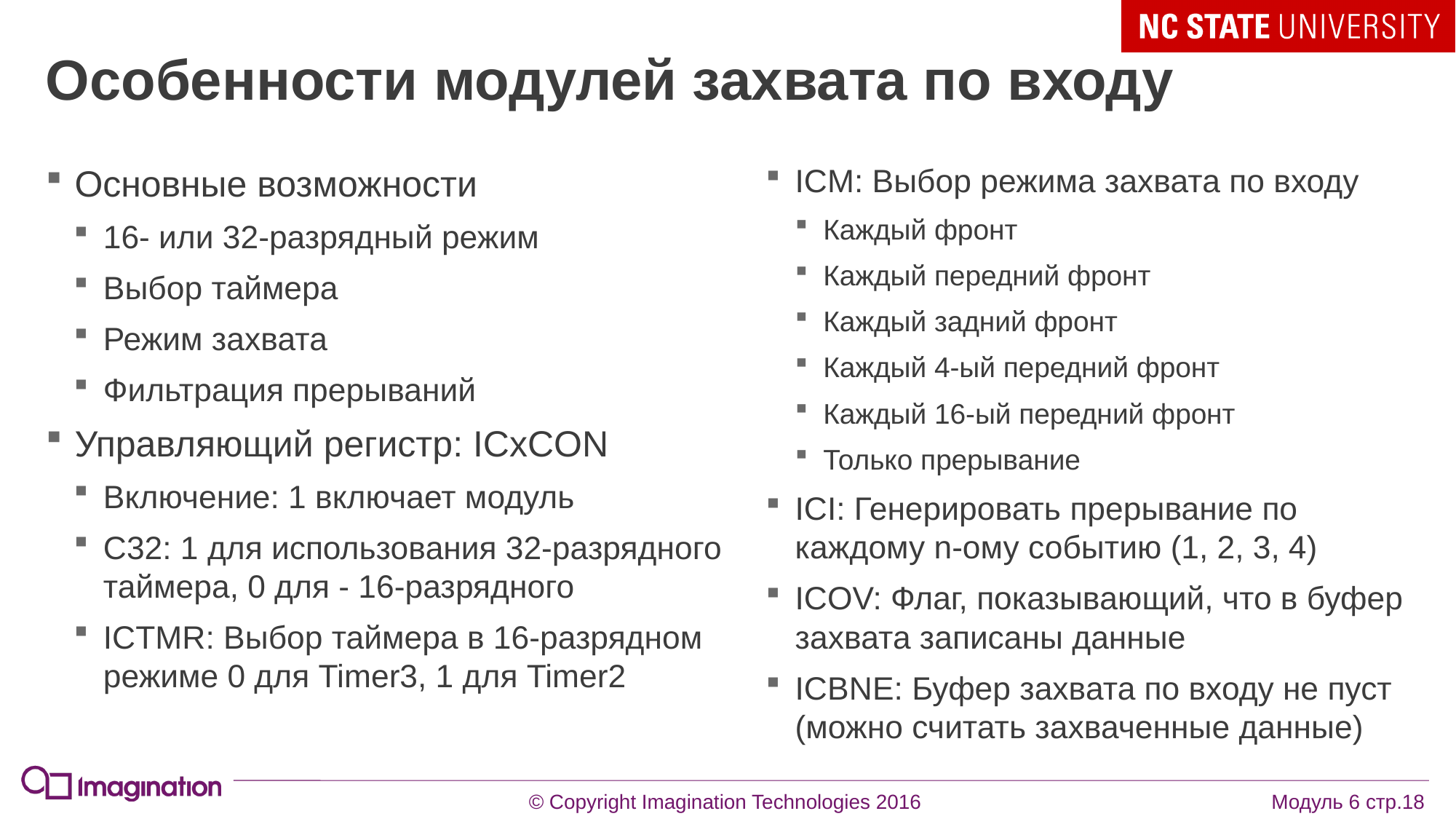

# Особенности модулей захвата по входу

Основные возможности
16- или 32-разрядный режим
Выбор таймера
Режим захвата
Фильтрация прерываний
Управляющий регистр: ICxCON
Включение: 1 включает модуль
C32: 1 для использования 32-разрядного таймера, 0 для - 16-разрядного
ICTMR: Выбор таймера в 16-разрядном режиме 0 для Timer3, 1 для Timer2
ICM: Выбор режима захвата по входу
Каждый фронт
Каждый передний фронт
Каждый задний фронт
Каждый 4-ый передний фронт
Каждый 16-ый передний фронт
Только прерывание
ICI: Генерировать прерывание по каждому n-ому событию (1, 2, 3, 4)
ICOV: Флаг, показывающий, что в буфер захвата записаны данные
ICBNE: Буфер захвата по входу не пуст (можно считать захваченные данные)